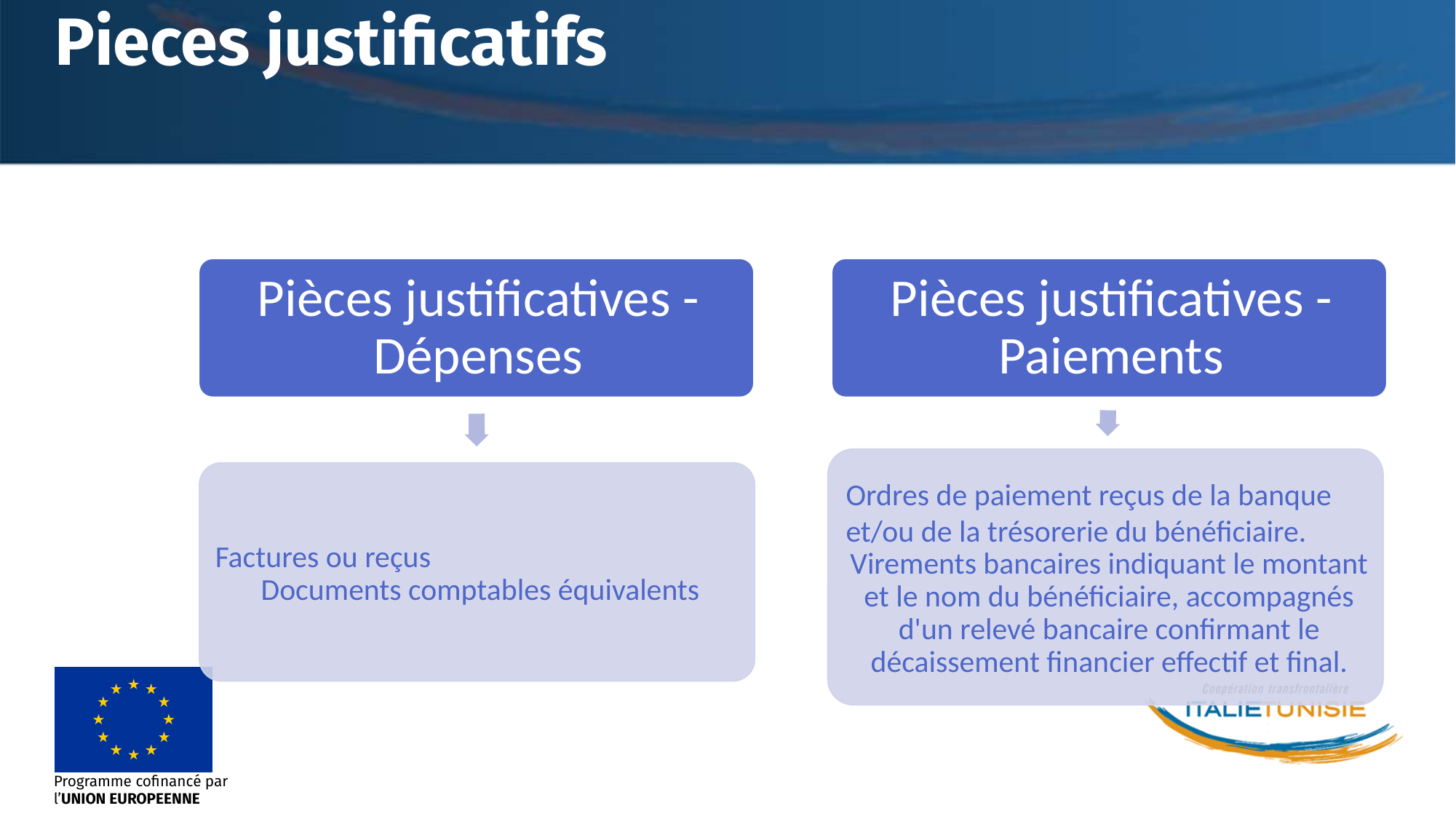

# Pieces justificatifs
Pièces justificatives - Dépenses
Factures ou reçus
Documents comptables équivalents
Pièces justificatives - Paiements
Ordres de paiement reçus de la banque et/ou de la trésorerie du bénéficiaire.
Virements bancaires indiquant le montant et le nom du bénéficiaire, accompagnés d'un relevé bancaire confirmant le décaissement financier effectif et final.